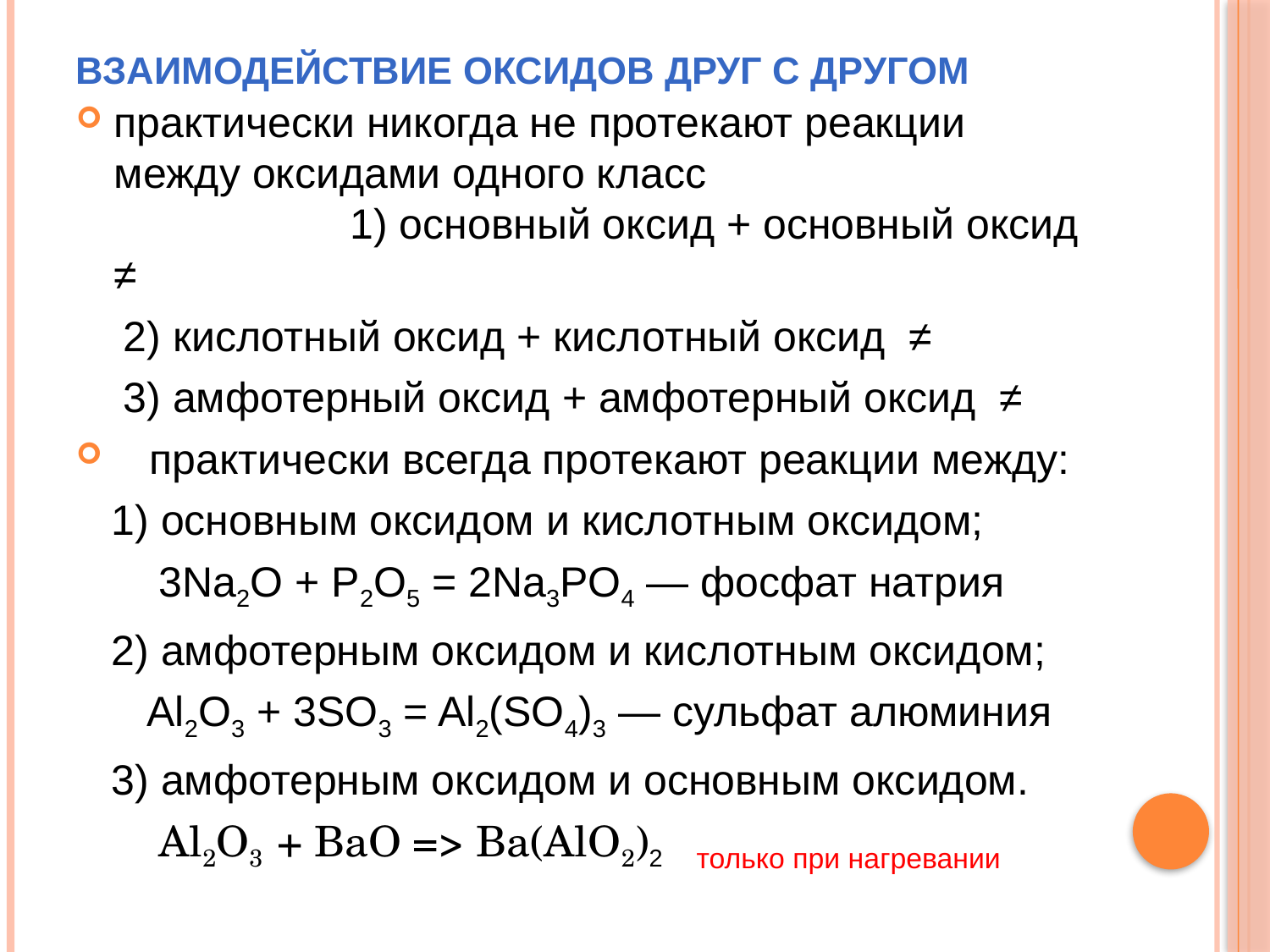

# Взаимодействие оксидов друг с другом
практически никогда не протекают реакции между оксидами одного класс                                                     1) основный оксид + основный оксид ≠
    2) кислотный оксид + кислотный оксид  ≠
    3) амфотерный оксид + амфотерный оксид  ≠
   практически всегда протекают реакции между:
   1) основным оксидом и кислотным оксидом;
       3Na2O + P2O5 = 2Na3PO4 — фосфат натрия
   2) амфотерным оксидом и кислотным оксидом;
      Al2O3 + 3SO3 = Al2(SO4)3 — сульфат алюминия
   3) амфотерным оксидом и основным оксидом.
       Al2O3 + BaO => Ba(AlO2)2     только при нагревании